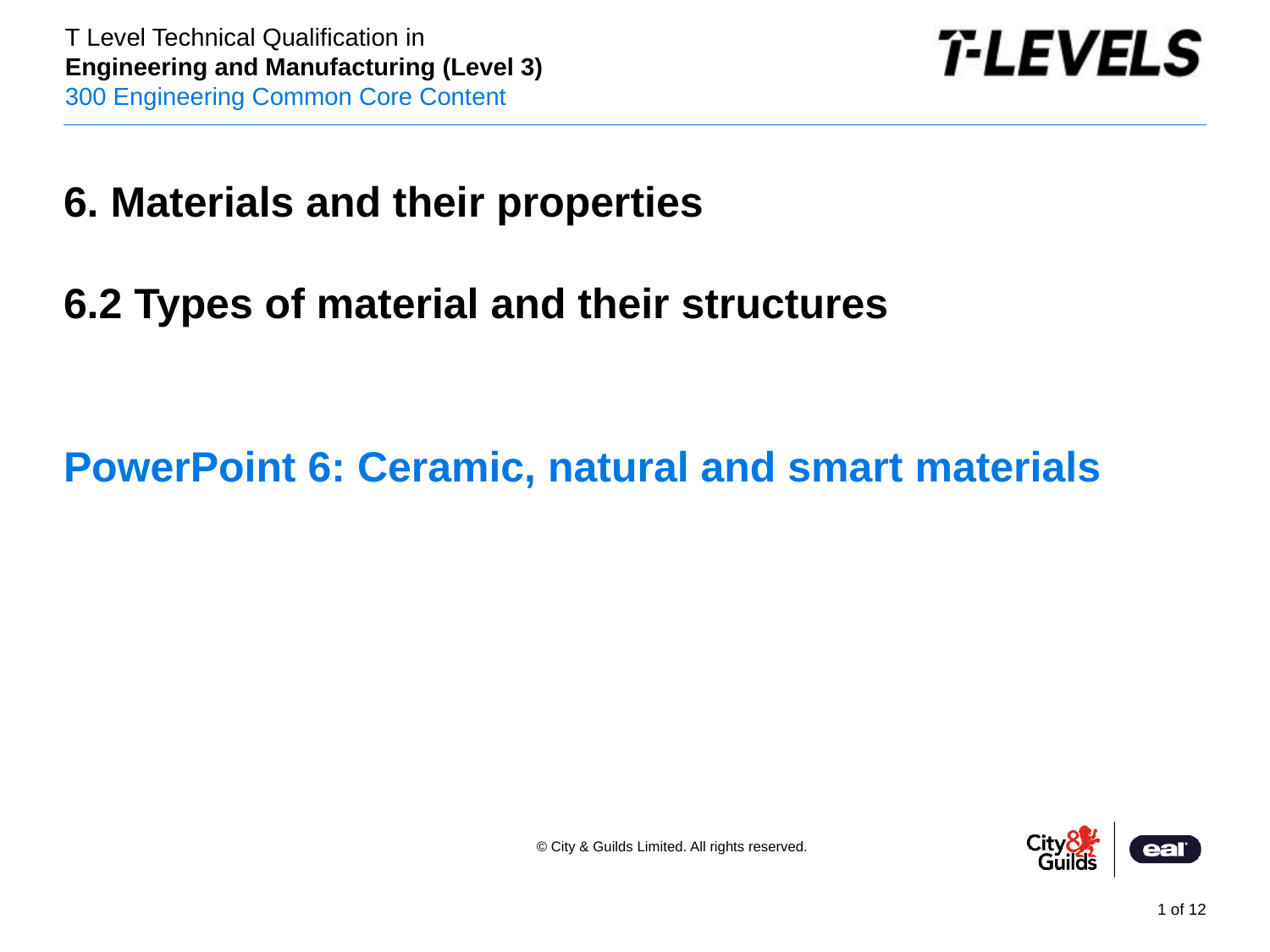

6. Materials and their properties

6.2 Types of material and their structures

PowerPoint presentation
# PowerPoint 6: Ceramic, natural and smart materials